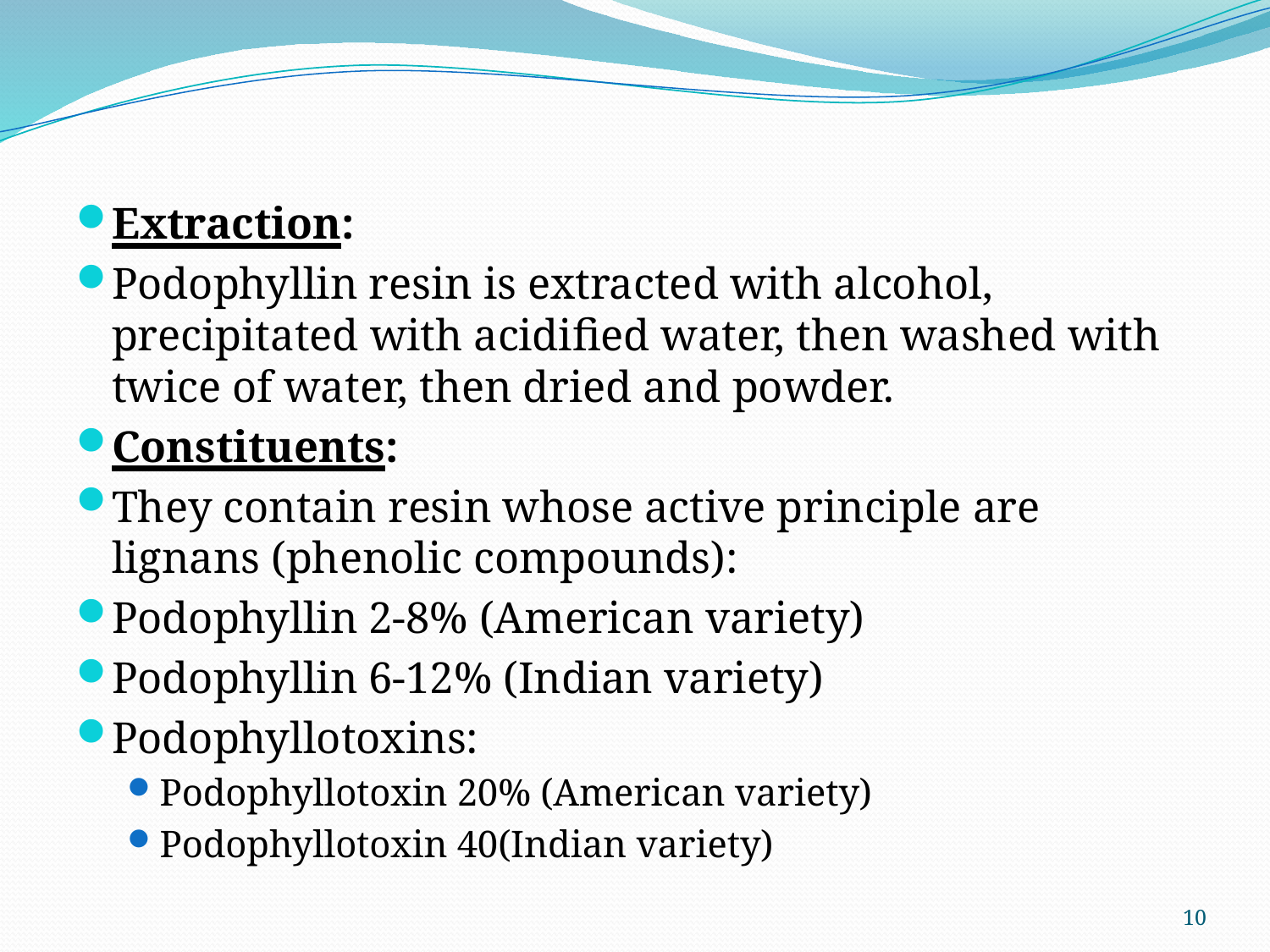

#
Extraction:
Podophyllin resin is extracted with alcohol, precipitated with acidified water, then washed with twice of water, then dried and powder.
Constituents:
They contain resin whose active principle are lignans (phenolic compounds):
Podophyllin 2-8% (American variety)
Podophyllin 6-12% (Indian variety)
Podophyllotoxins:
Podophyllotoxin 20% (American variety)
Podophyllotoxin 40(Indian variety)

10